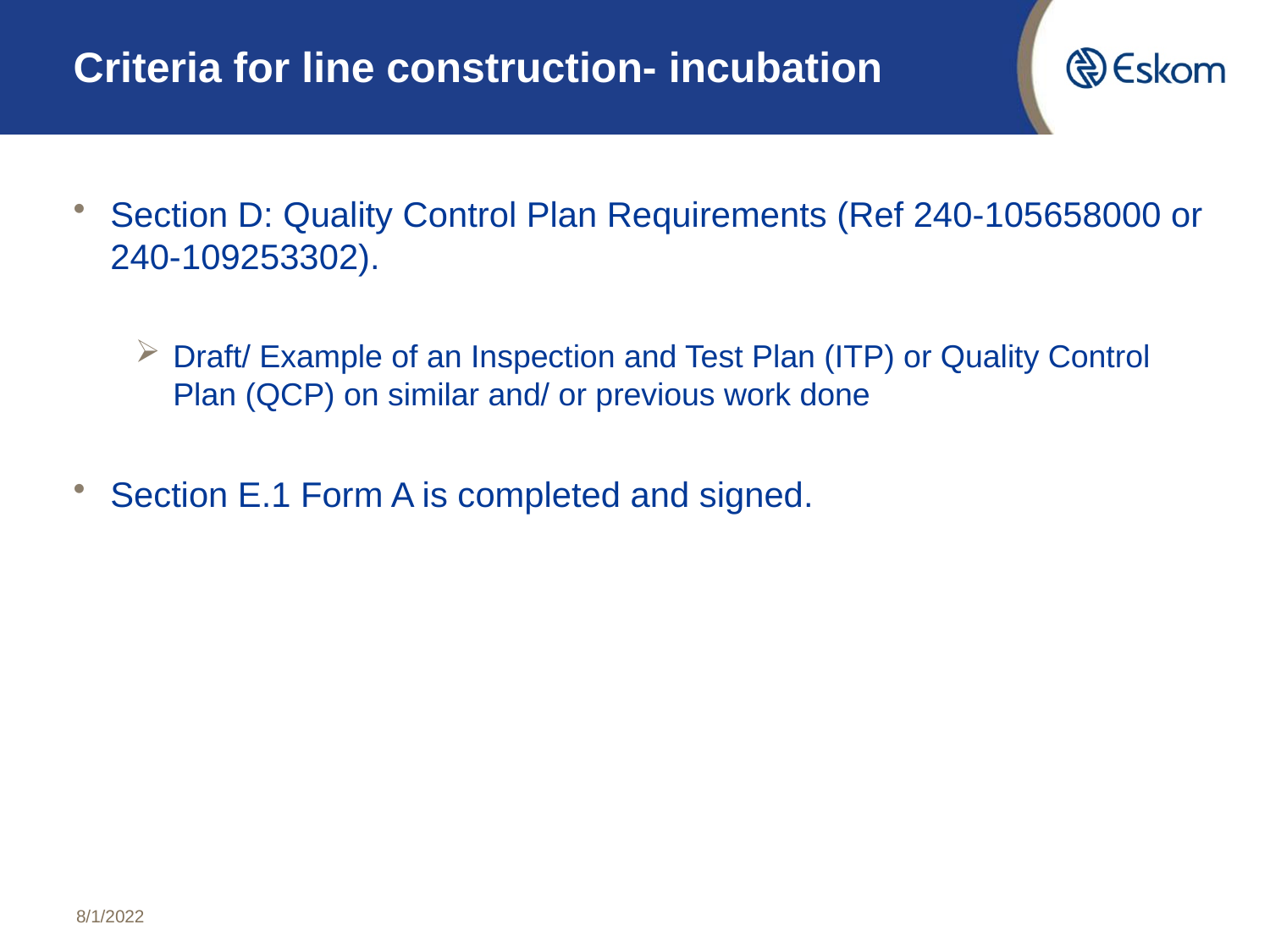

# Criteria for line construction- incubation

Section D: Quality Control Plan Requirements (Ref 240-105658000 or 240-109253302).

Draft/ Example of an Inspection and Test Plan (ITP) or Quality Control Plan (QCP) on similar and/ or previous work done

Section E.1 Form A is completed and signed.

8/1/2022